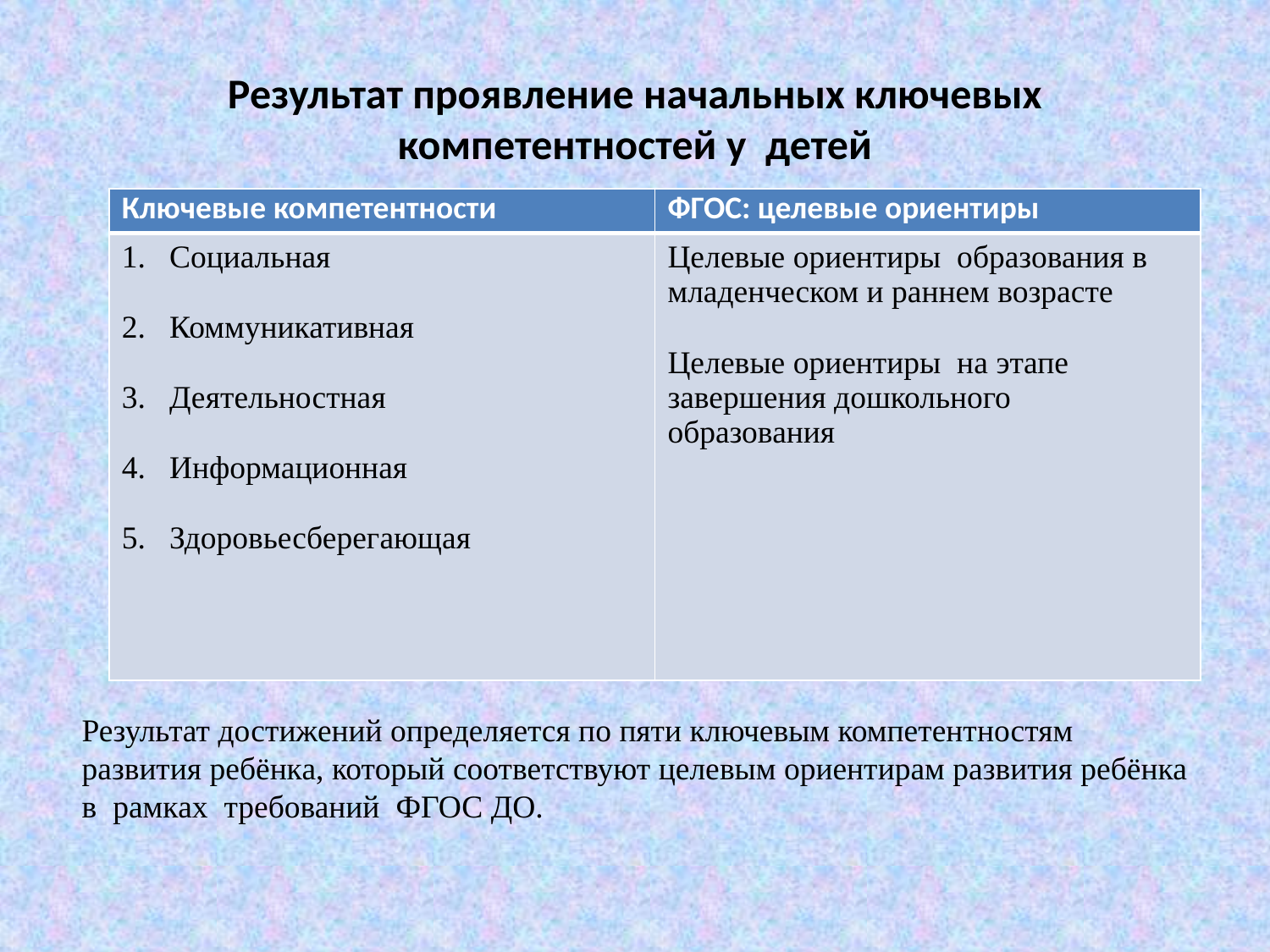

# Результат проявление начальных ключевых компетентностей у  детей
| Ключевые компетентности | ФГОС: целевые ориентиры |
| --- | --- |
| Социальная Коммуникативная Деятельностная Информационная Здоровьесберегающая | Целевые ориентиры образования в младенческом и раннем возрасте Целевые ориентиры на этапе завершения дошкольного образования |
Результат достижений определяется по пяти ключевым компетентностям развития ребёнка, который соответствуют целевым ориентирам развития ребёнка
в  рамках  требований  ФГОС ДО.